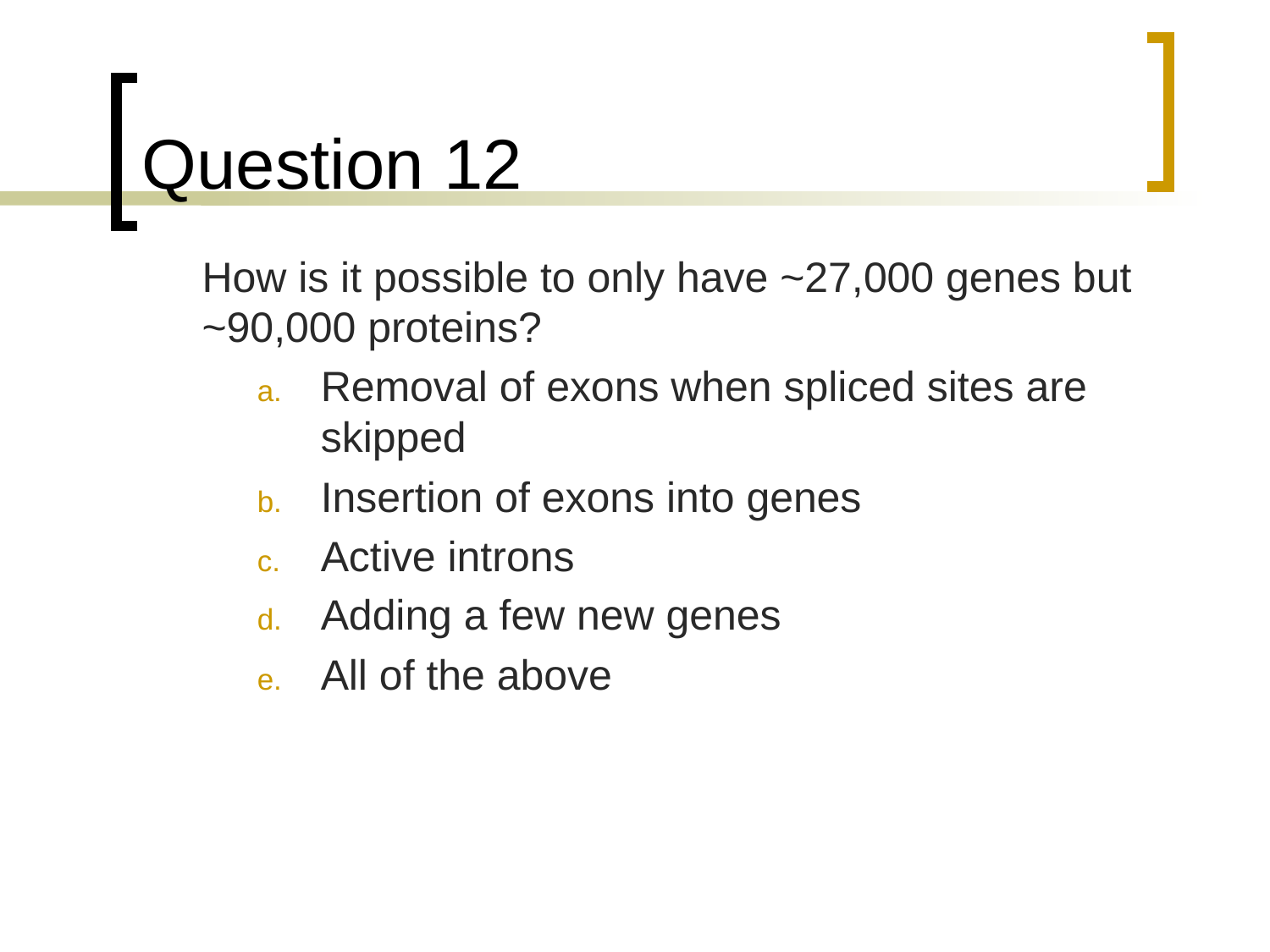

# Question 12
	How is it possible to only have ~27,000 genes but ~90,000 proteins?
Removal of exons when spliced sites are skipped
Insertion of exons into genes
Active introns
Adding a few new genes
All of the above